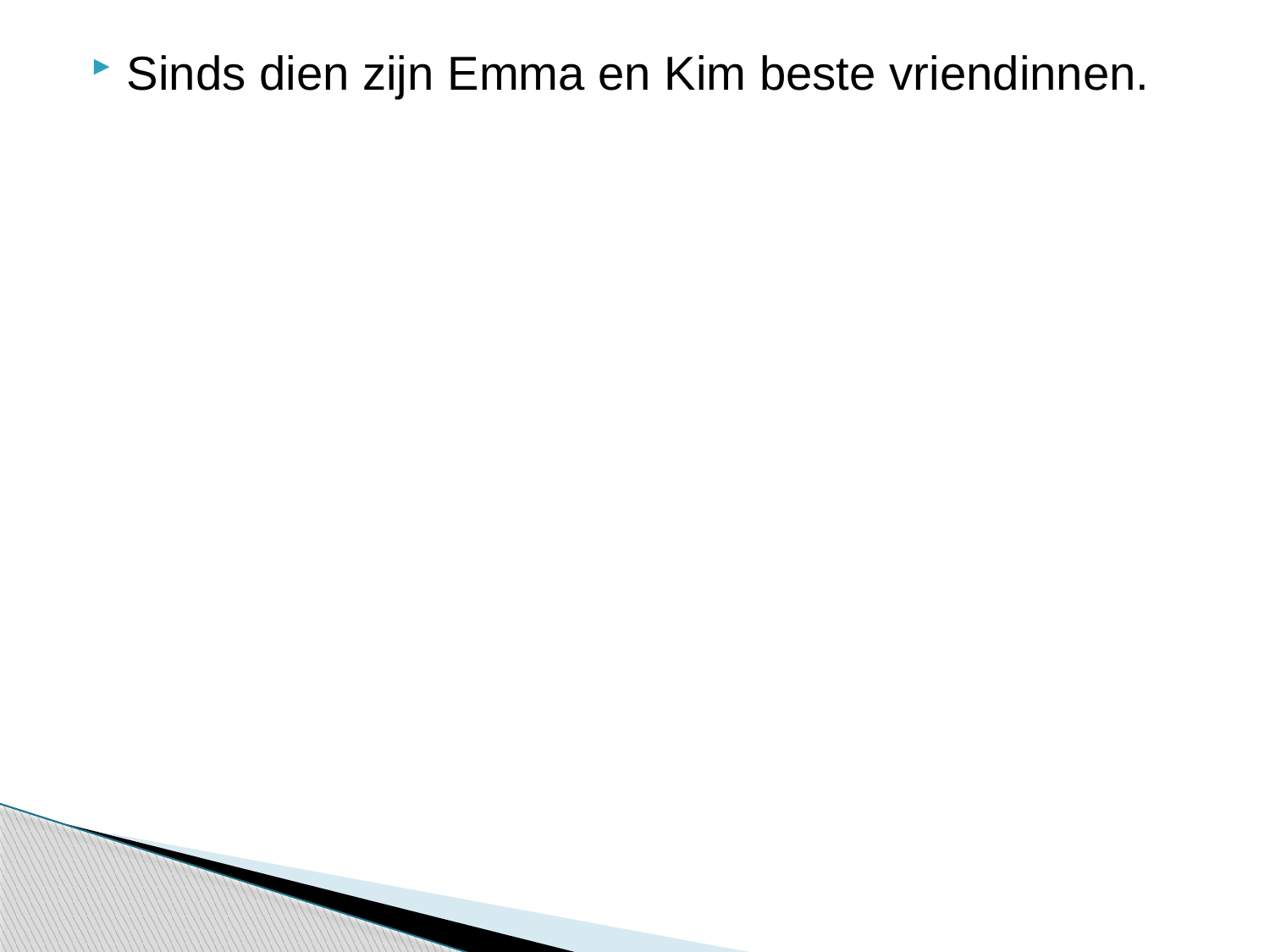

Sinds dien zijn Emma en Kim beste vriendinnen.
#